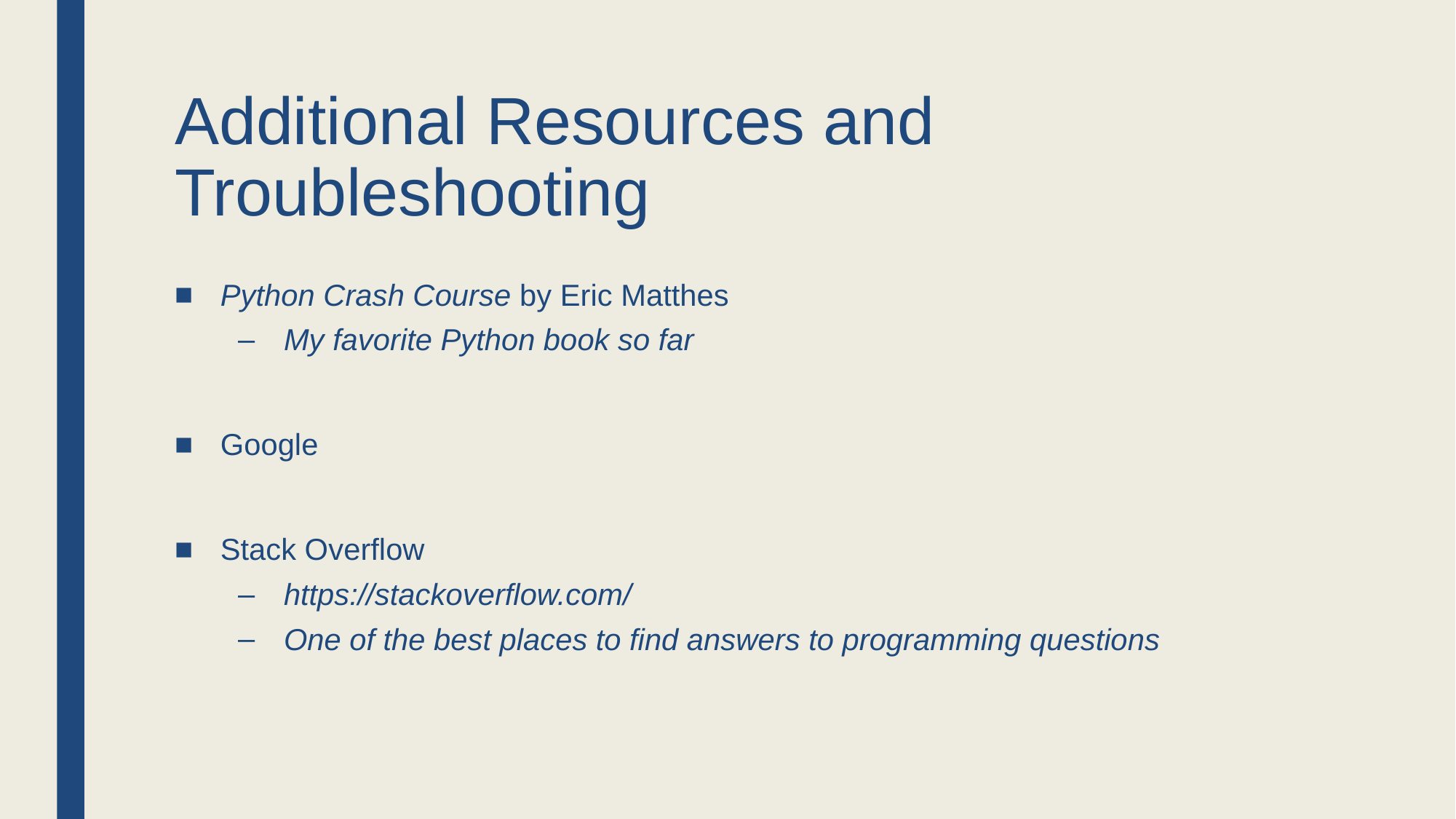

# Additional Resources and Troubleshooting
Python Crash Course by Eric Matthes
My favorite Python book so far

Google

Stack Overflow
https://stackoverflow.com/
One of the best places to find answers to programming questions